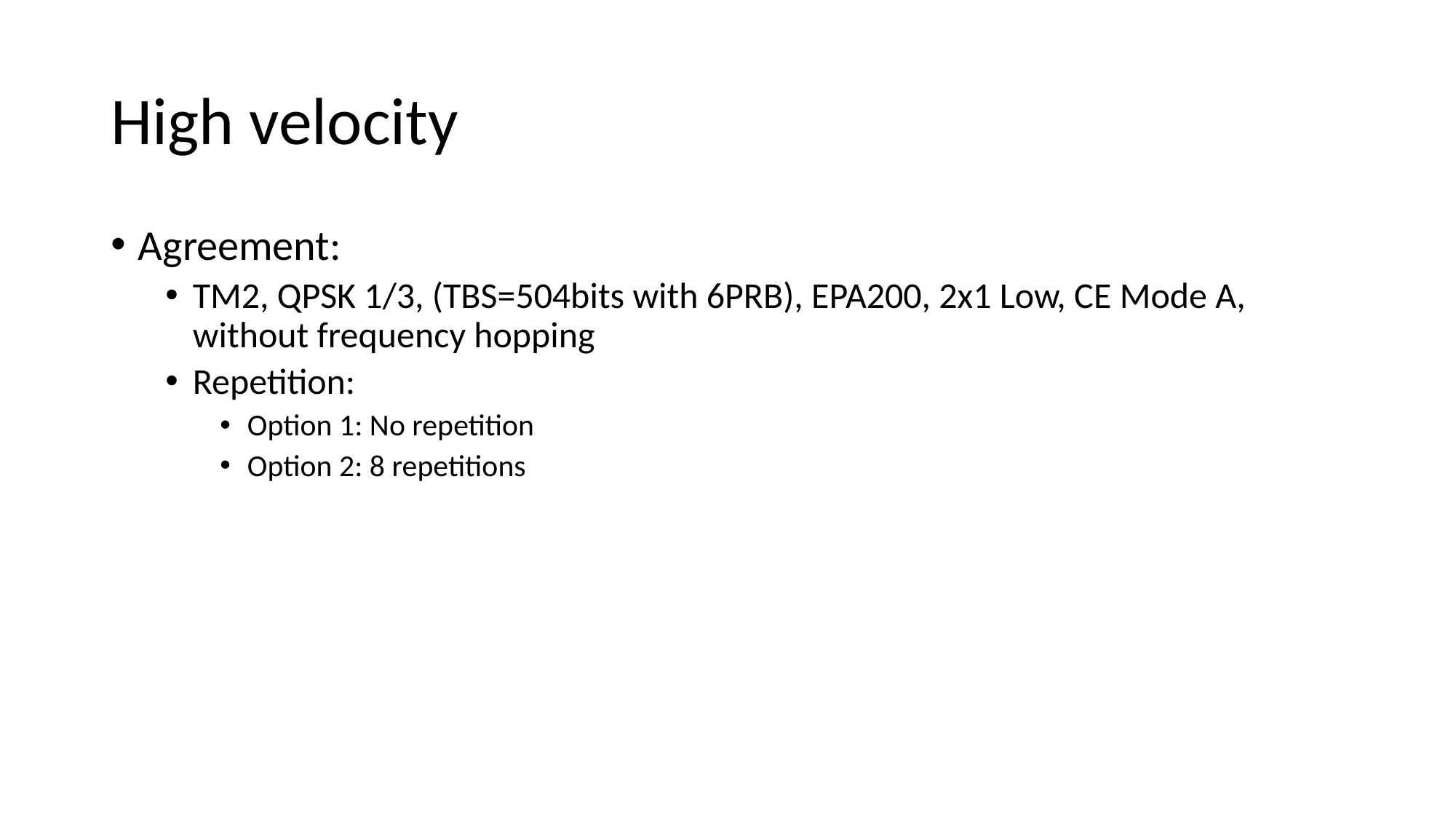

# High velocity
Agreement:
TM2, QPSK 1/3, (TBS=504bits with 6PRB), EPA200, 2x1 Low, CE Mode A, without frequency hopping
Repetition:
Option 1: No repetition
Option 2: 8 repetitions